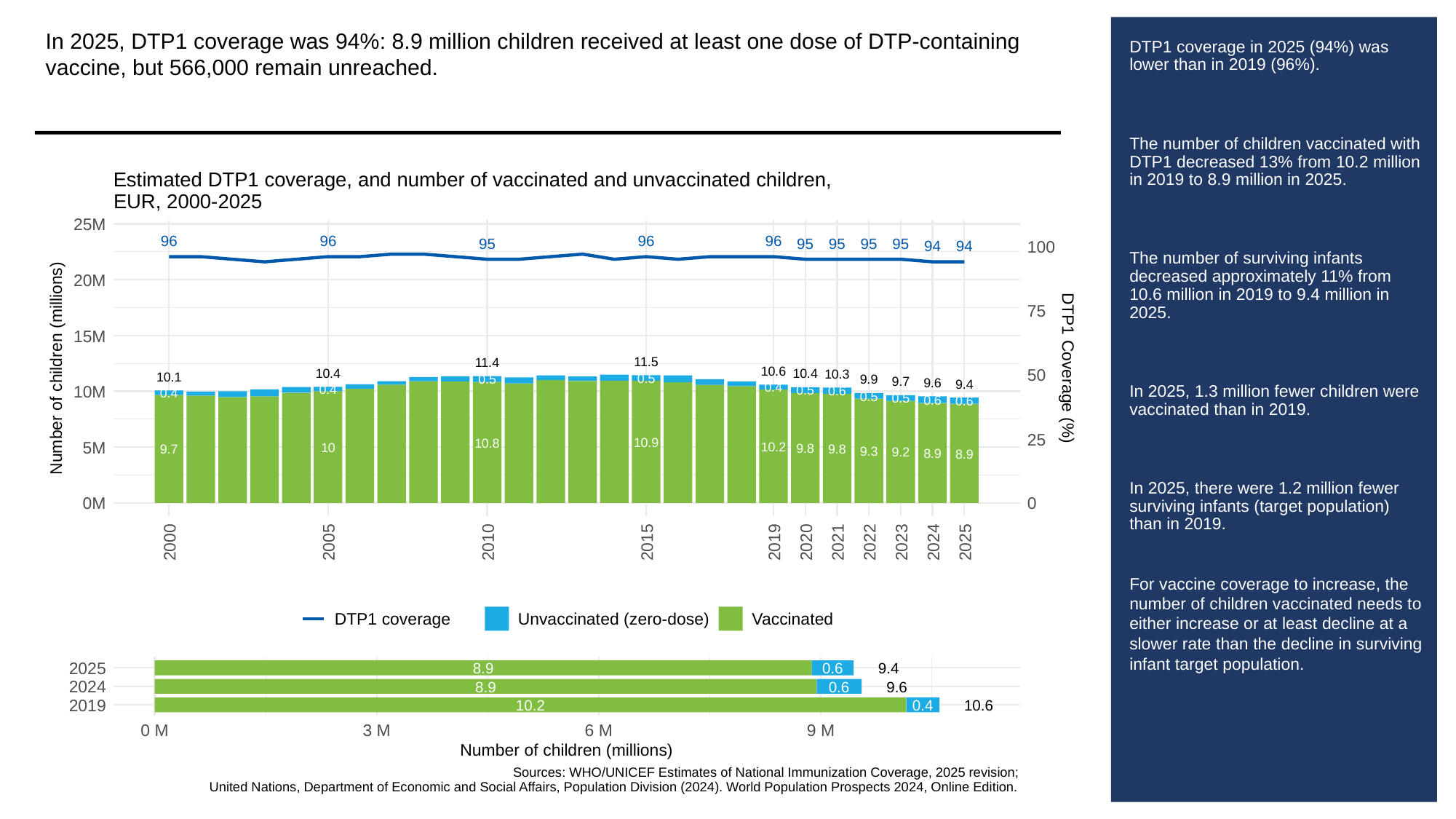

In 2025, DTP1 coverage was 94%: 8.9 million children received at least one dose of DTP-containing vaccine, but 566,000 remain unreached.
# DTP1 coverage in 2025 (94%) was lower than in 2019 (96%).

The number of children vaccinated with DTP1 decreased 13% from 10.2 million in 2019 to 8.9 million in 2025.

The number of surviving infants decreased approximately 11% from 10.6 million in 2019 to 9.4 million in 2025.

In 2025, 1.3 million fewer children were vaccinated than in 2019.

In 2025, there were 1.2 million fewer surviving infants (target population) than in 2019.

For vaccine coverage to increase, the number of children vaccinated needs to either increase or at least decline at a slower rate than the decline in surviving infant target population.

Estimated DTP1 coverage, and number of vaccinated and unvaccinated children,
EUR, 2000-2025
25M

96
96
96
96
95
95
95
95
95
94
94
100

20M

75

15M

11.5
11.4
Number of children (millions)
DTP1 Coverage (%)

10.6
10.4
10.4
50
10.3
10.1
0.5
0.5
9.9

9.7

9.6
9.4

0.4

0.4

10M
0.5
0.6

0.4

0.5

0.5

0.6

0.6

25
10.9
10.8
5M
10.2
10
9.8
9.8
9.7
9.3

9.2
8.9
8.9

0M
0

2000
2005
2010
2015
2019
2020
2021
2022
2023
2024
2025

DTP1 coverage
Unvaccinated (zero-dose)
Vaccinated

2025
8.9
0.6
9.4

2024
8.9
0.6
9.6

2019
10.2
0.4
10.6

0 M
3 M
6 M
9 M
Number of children (millions)
Sources: WHO/UNICEF Estimates of National Immunization Coverage, 2025 revision;
United Nations, Department of Economic and Social Affairs, Population Division (2024). World Population Prospects 2024, Online Edition.